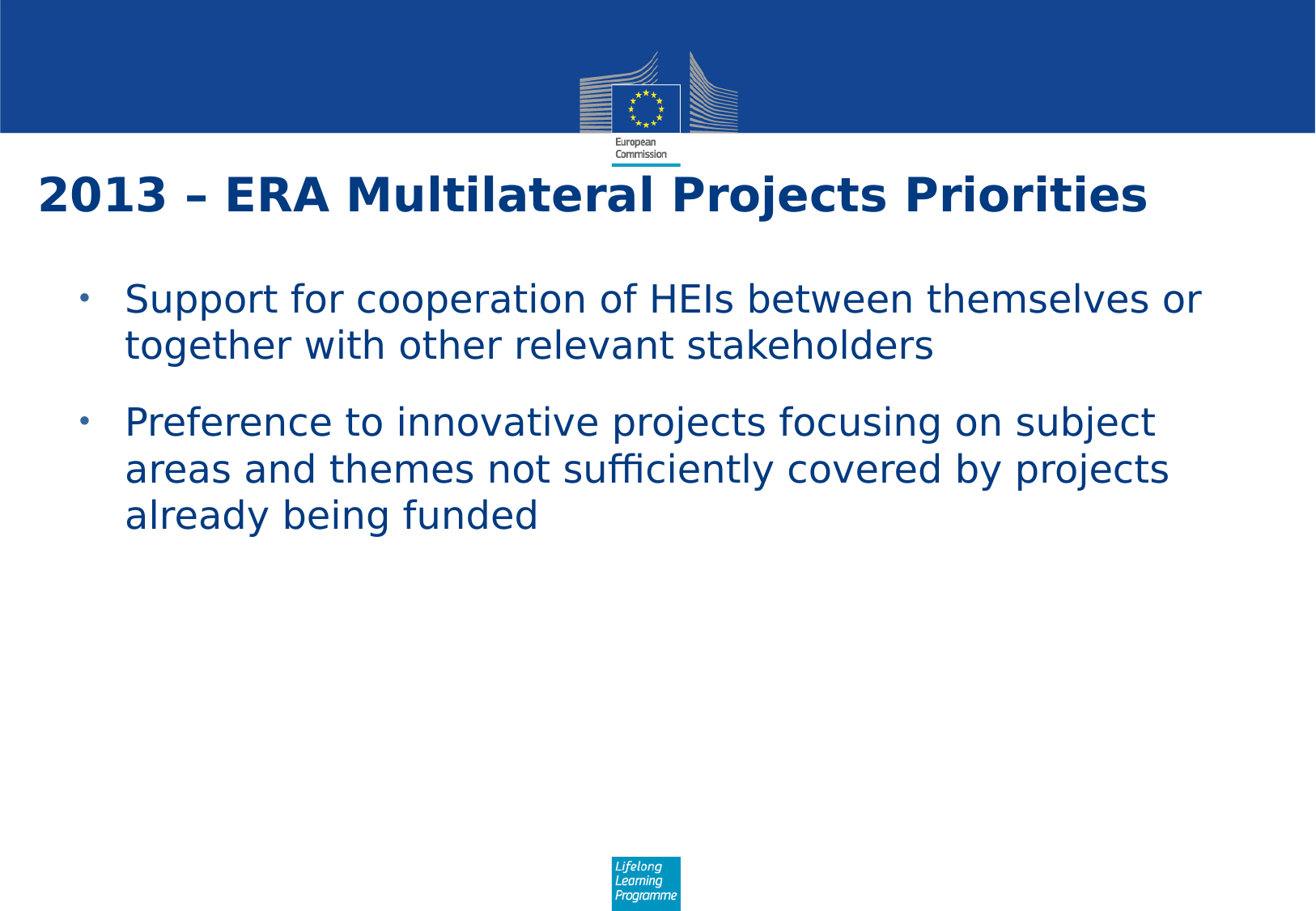

# 2013 – ERA Multilateral Projects Priorities
Support for cooperation of HEIs between themselves or together with other relevant stakeholders
Preference to innovative projects focusing on subject areas and themes not sufficiently covered by projects already being funded